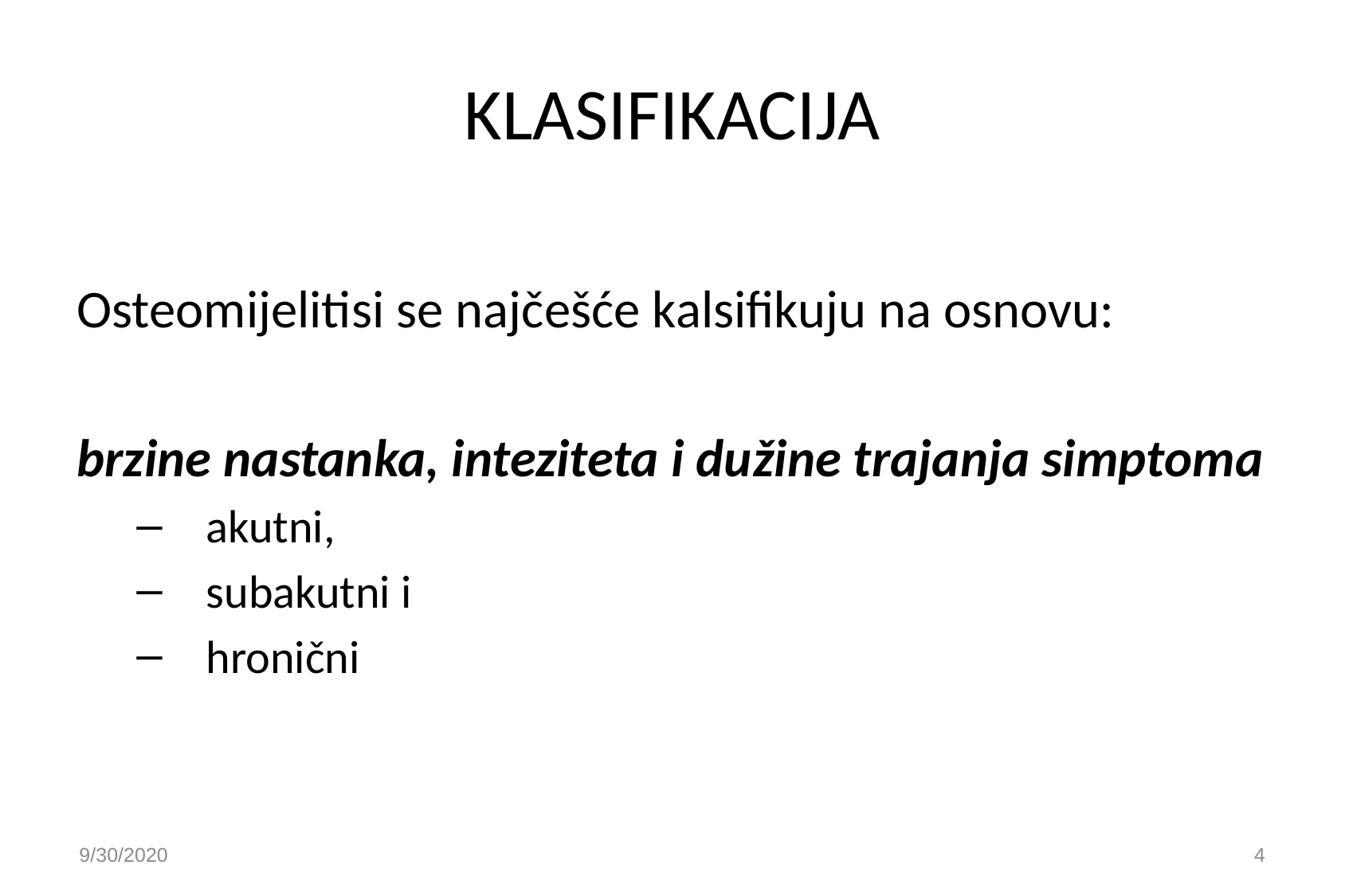

# KLASIFIKACIJA
Osteomijelitisi se najčešće kalsifikuju na osnovu:

brzine nastanka, inteziteta i dužine trajanja simptoma
akutni,
subakutni i
hronični
9/30/2020
4